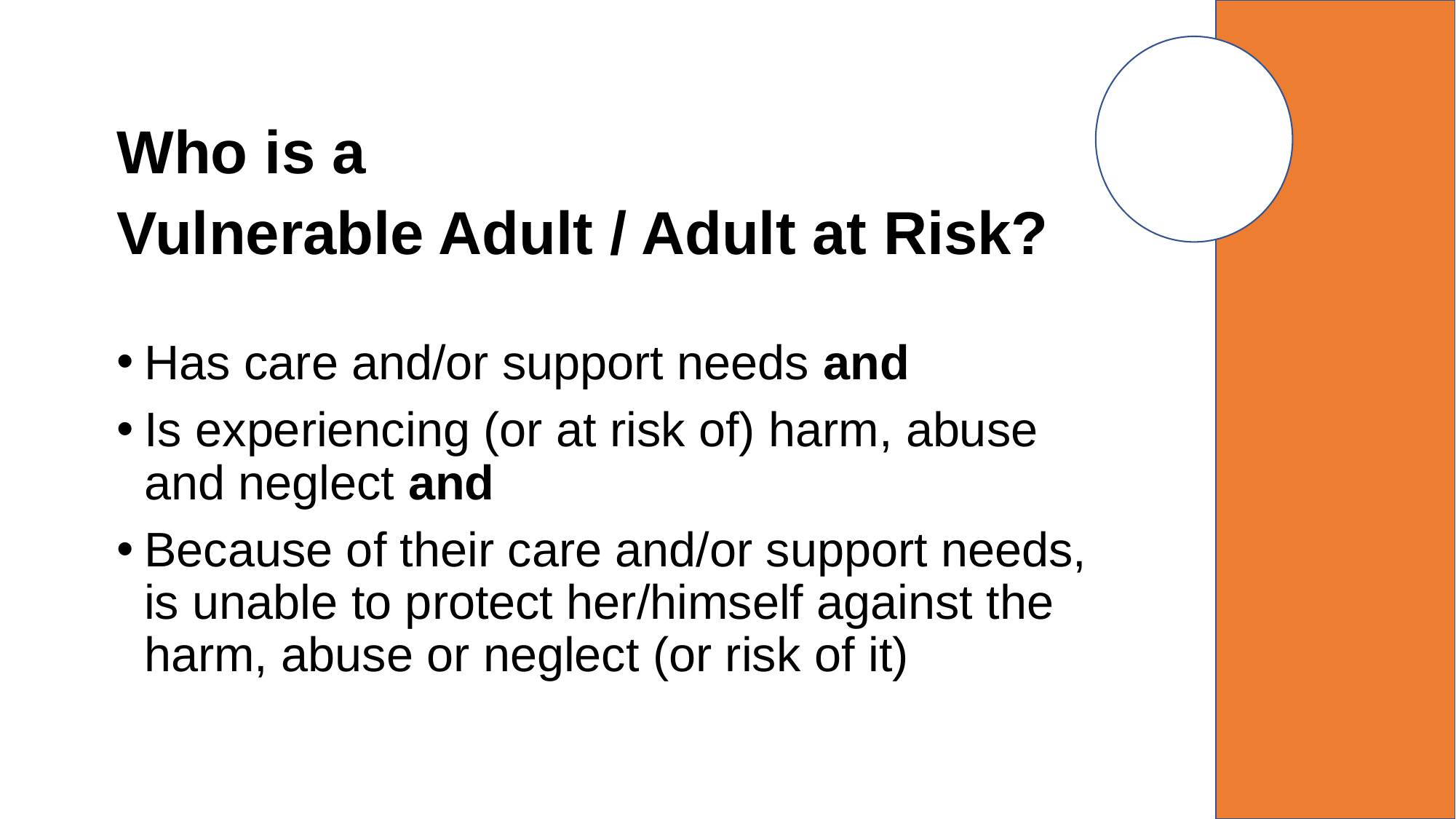

Who is a
Vulnerable Adult / Adult at Risk?

Has care and/or support needs and
Is experiencing (or at risk of) harm, abuse and neglect and
Because of their care and/or support needs, is unable to protect her/himself against the harm, abuse or neglect (or risk of it)